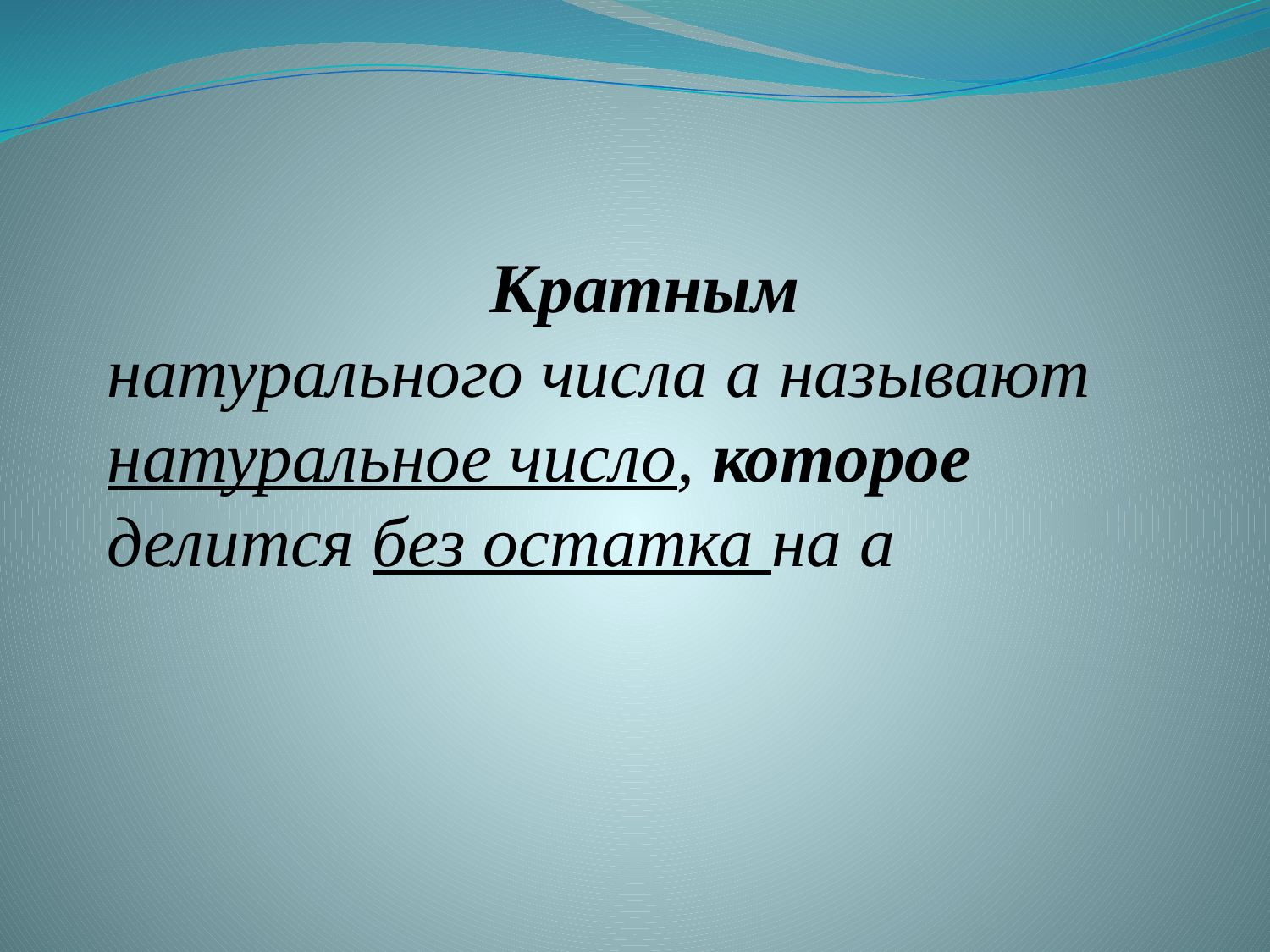

Кратным
натурального числа a называют
натуральное число, которое делится без остатка на a